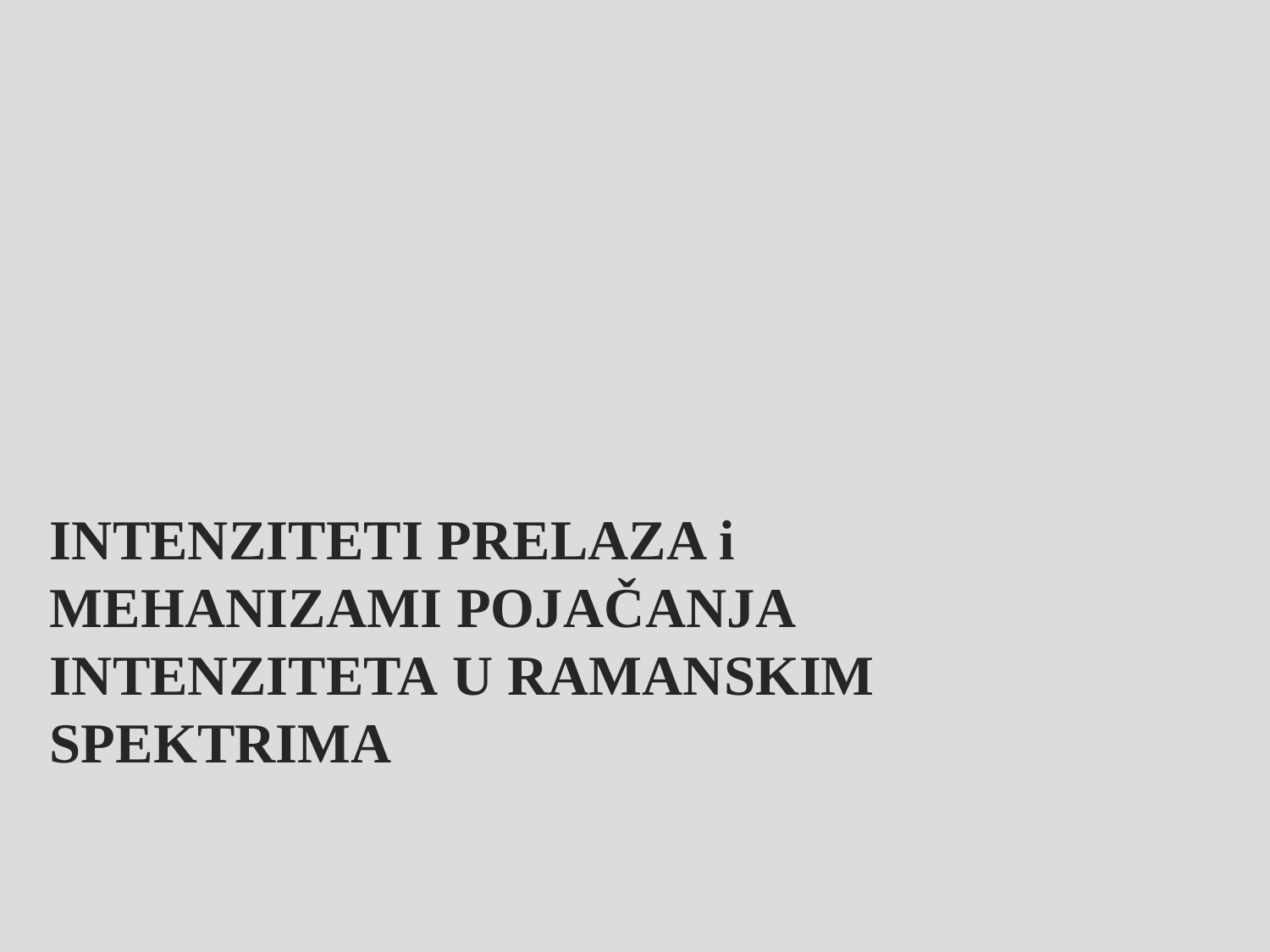

INTENZITETI PRELAZA i
MEHANIZAMI POJAČANJA INTENZITETA U RAMANSKIM SPEKTRIMA